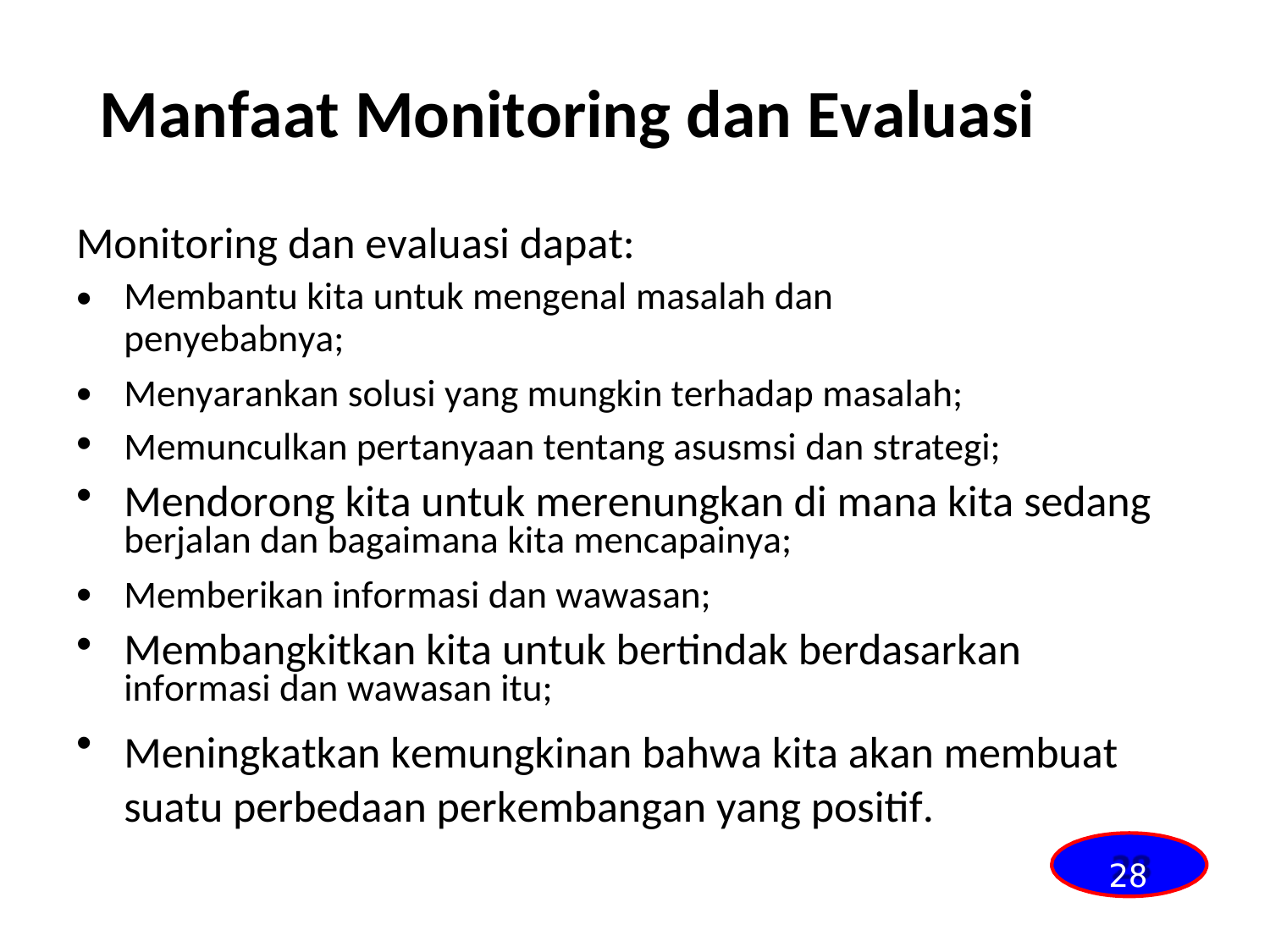

Manfaat Monitoring dan Evaluasi
Monitoring dan evaluasi dapat:
•
Membantu kita untuk mengenal masalah dan
penyebabnya;
Menyarankan solusi yang mungkin terhadap masalah;
Memunculkan pertanyaan tentang asusmsi dan strategi;
Mendorong kita untuk merenungkan di mana kita sedang
berjalan dan bagaimana kita mencapainya;
Memberikan informasi dan wawasan;
Membangkitkan kita untuk bertindak berdasarkan
informasi dan wawasan itu;
Meningkatkan kemungkinan bahwa kita akan membuat
suatu perbedaan perkembangan yang positif.
28
•
•
•
•
•
•